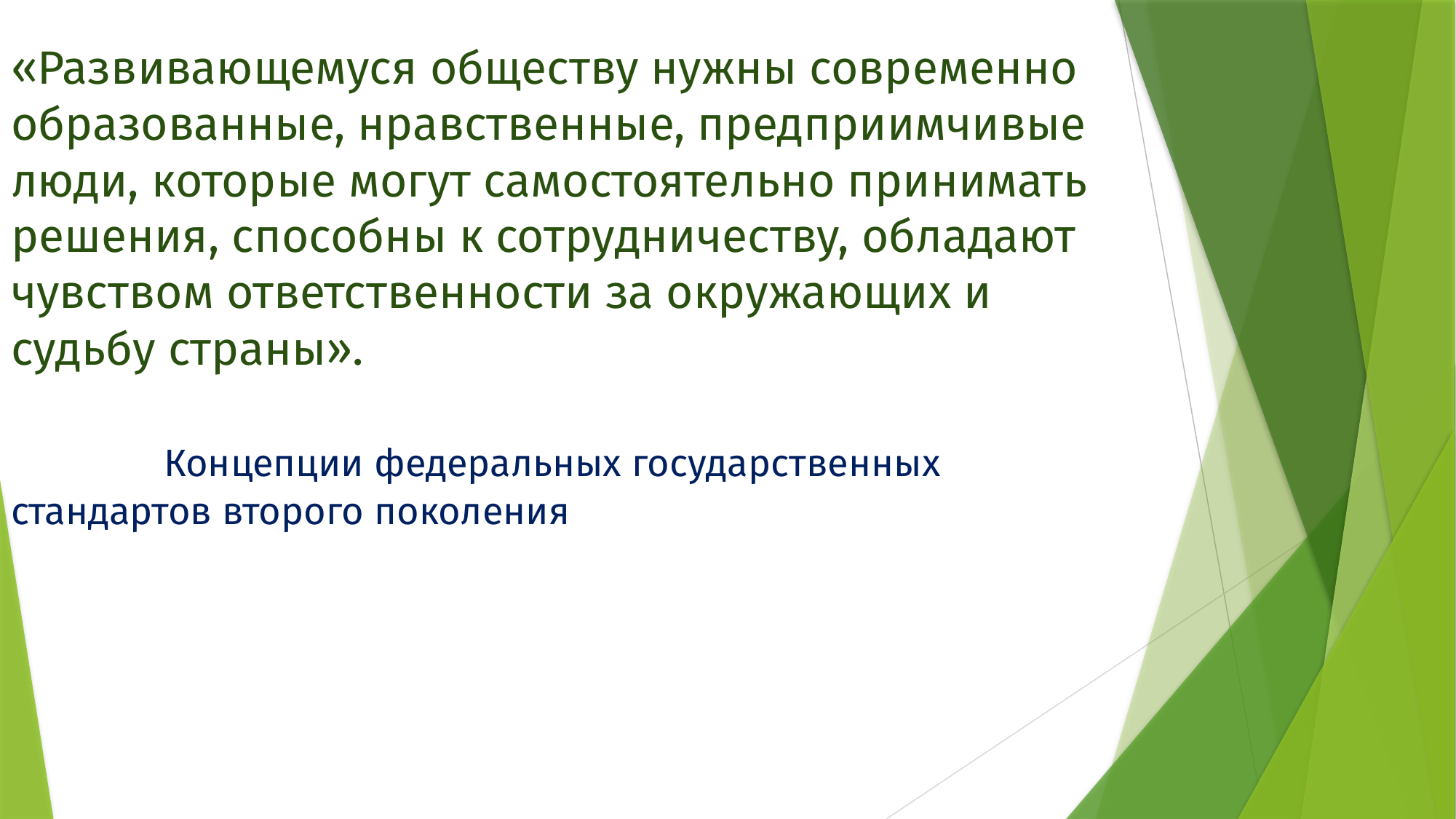

«Развивающемуся обществу нужны современно образованные, нравственные, предприимчивые люди, которые могут самостоятельно принимать решения, способны к сотрудничеству, обладают чувством ответственности за окружающих и судьбу страны».
		Концепции федеральных государственных 		стандартов второго поколения